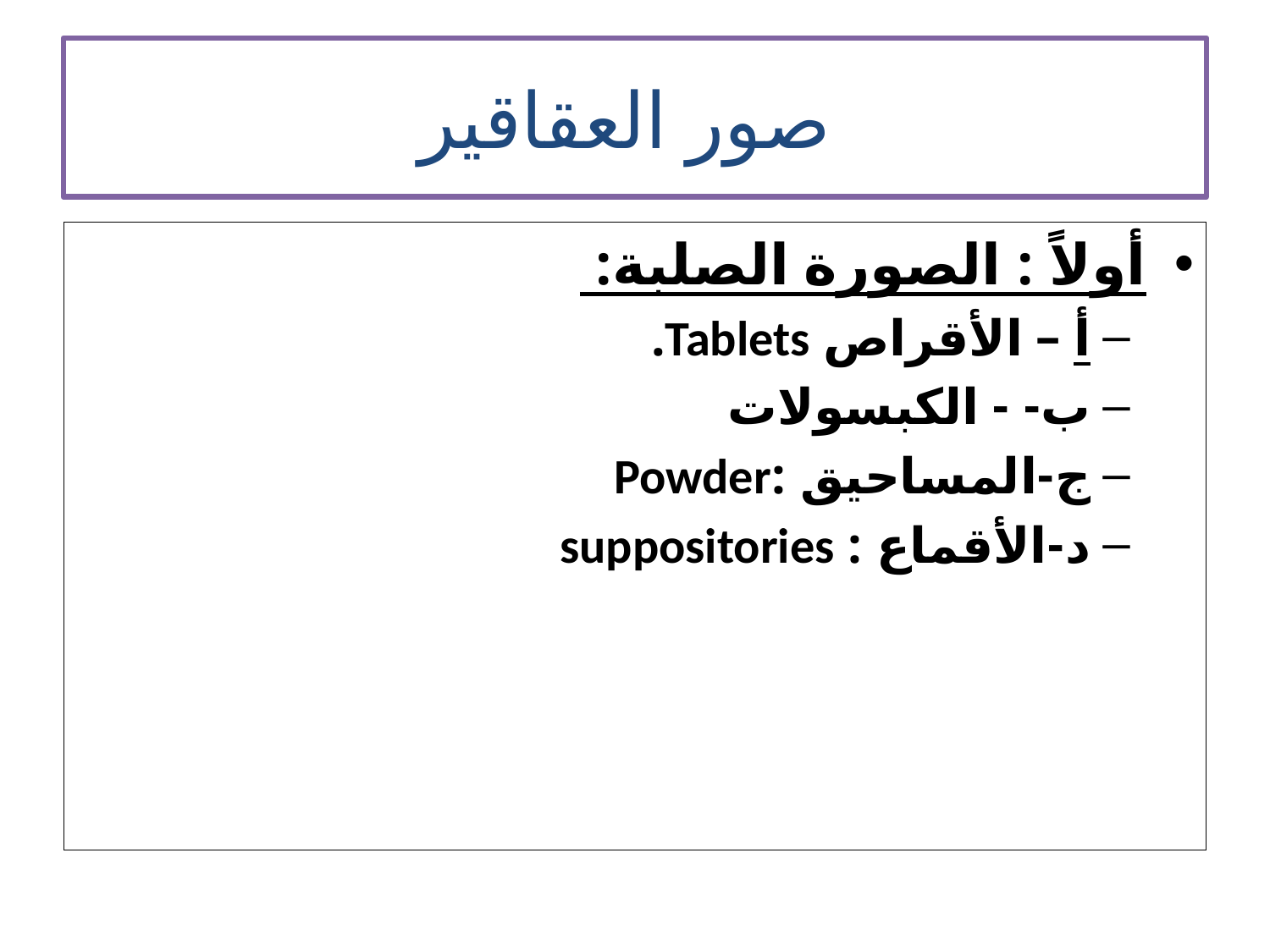

# صور العقاقير
أولاً : الصورة الصلبة:
أ – الأقراص Tablets.
ب- - الكبسولات
ج-المساحيق :Powder
د-الأقماع : suppositories